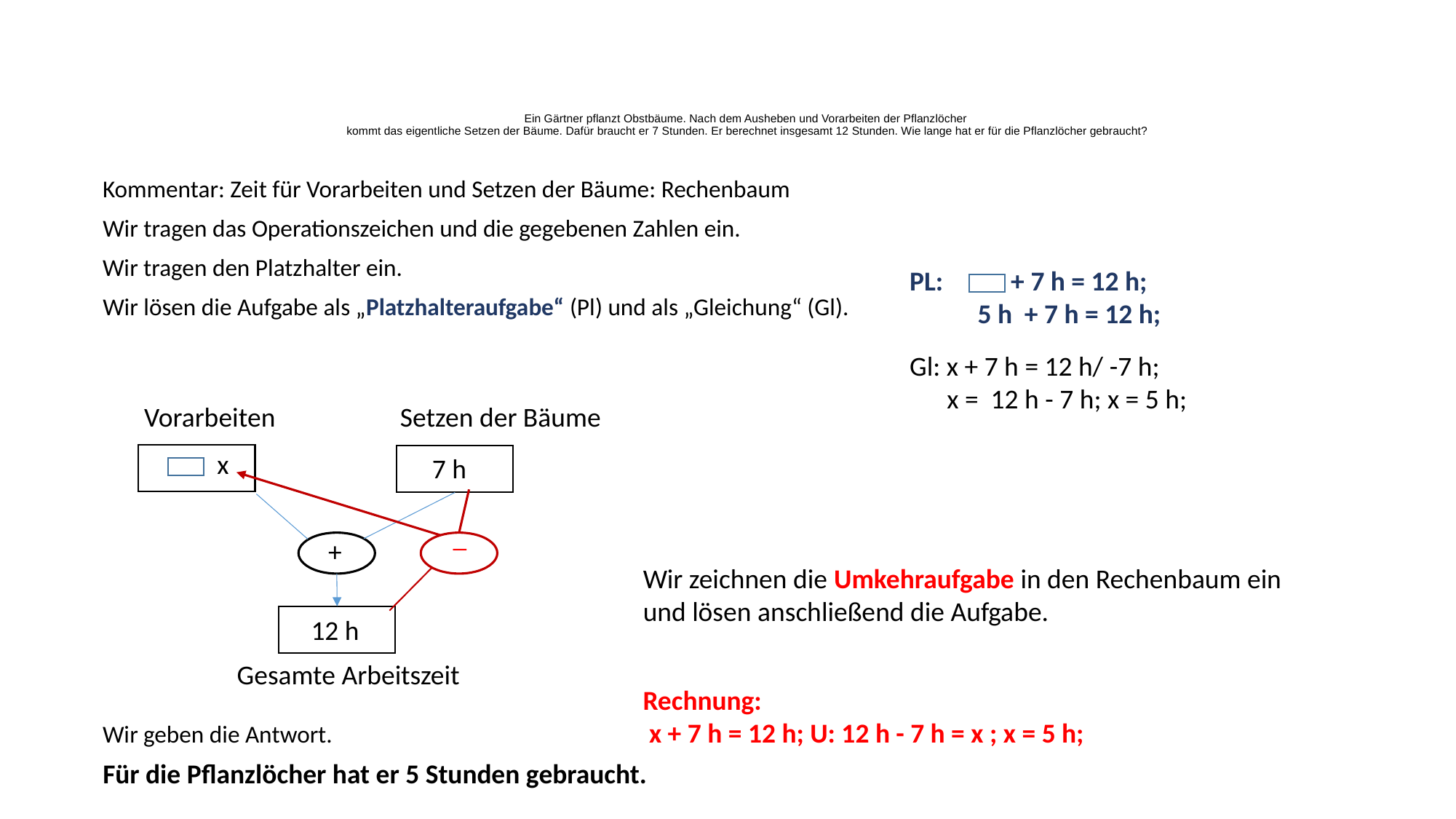

# Ein Gärtner pflanzt Obstbäume. Nach dem Ausheben und Vorarbeiten der Pflanzlöcher kommt das eigentliche Setzen der Bäume. Dafür braucht er 7 Stunden. Er berechnet insgesamt 12 Stunden. Wie lange hat er für die Pflanzlöcher gebraucht?
Kommentar: Zeit für Vorarbeiten und Setzen der Bäume: Rechenbaum
Wir tragen das Operationszeichen und die gegebenen Zahlen ein.
Wir tragen den Platzhalter ein.
PL:           + 7 h = 12 h;
           5 h  + 7 h = 12 h;

Wir lösen die Aufgabe als „Platzhalteraufgabe“ (Pl) und als „Gleichung“ (Gl).

Gl: x + 7 h = 12 h/ -7 h;
      x =  12 h - 7 h; x = 5 h;
 Vorarbeiten
Setzen der Bäume
x

7 h

_
+

Wir zeichnen die Umkehraufgabe in den Rechenbaum ein und lösen anschließend die Aufgabe.

12 h
Gesamte Arbeitszeit

Rechnung:
 x + 7 h = 12 h; U: 12 h - 7 h = x ; x = 5 h;
Wir geben die Antwort.
Für die Pflanzlöcher hat er 5 Stunden gebraucht.